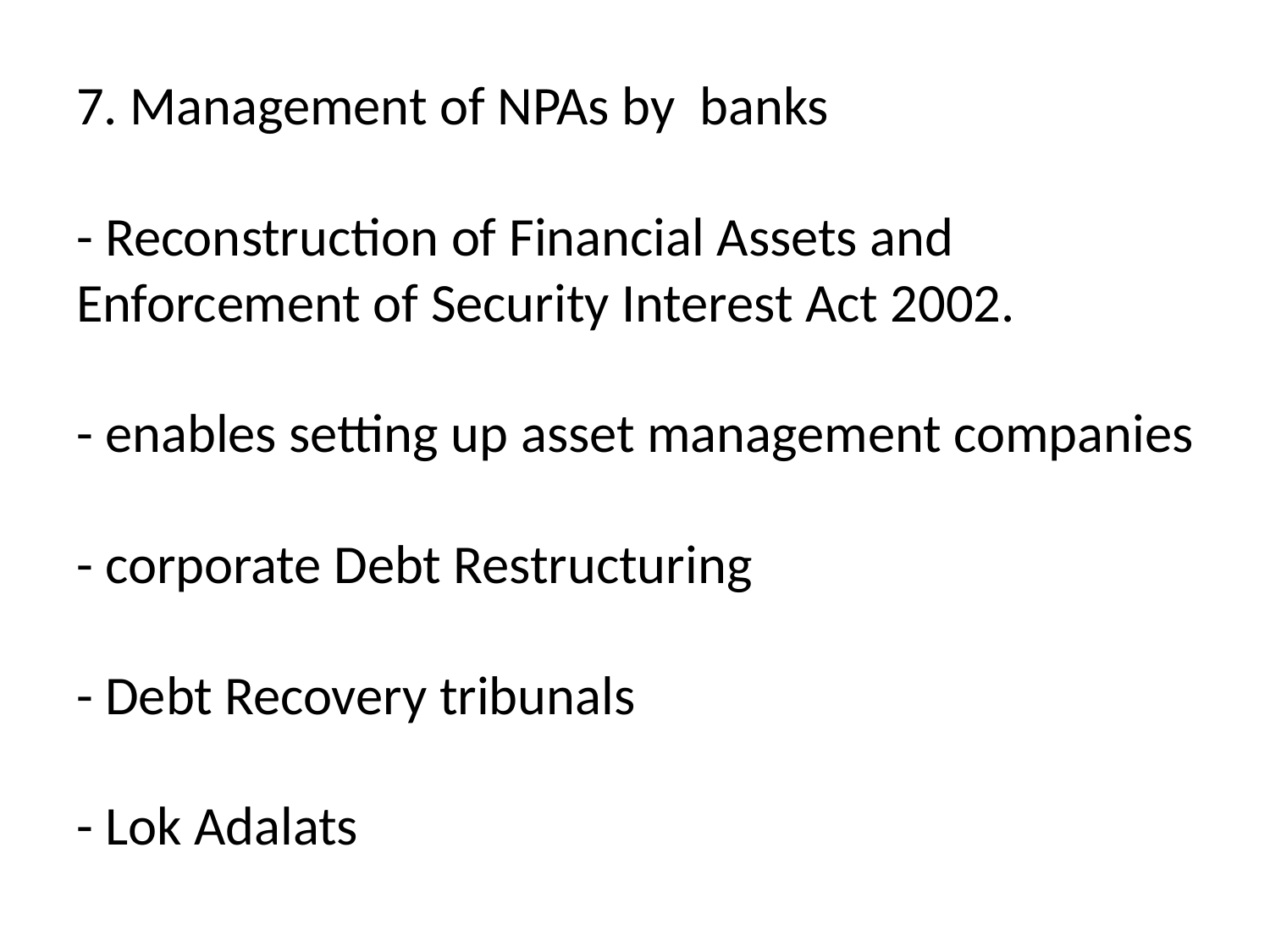

# 7. Management of NPAs by  banks - Reconstruction of Financial Assets and Enforcement of Security Interest Act 2002. - enables setting up asset management companies - corporate Debt Restructuring - Debt Recovery tribunals - Lok Adalats